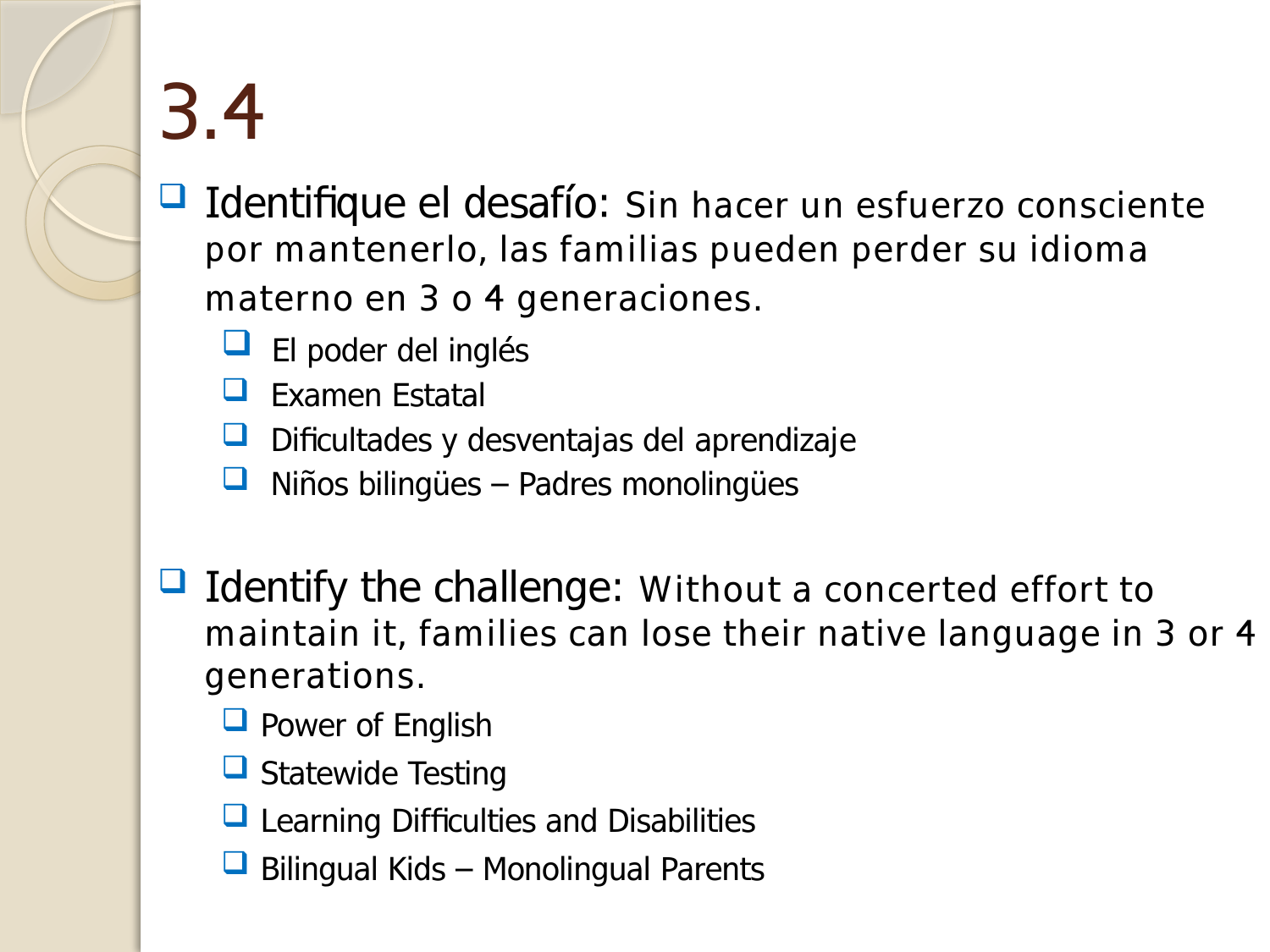

# 3.4
Identifique el desafío: Sin hacer un esfuerzo consciente por mantenerlo, las familias pueden perder su idioma materno en 3 o 4 generaciones.
 El poder del inglés
 Examen Estatal
 Dificultades y desventajas del aprendizaje
 Niños bilingües – Padres monolingües

Identify the challenge: Without a concerted effort to maintain it, families can lose their native language in 3 or 4 generations.
Power of English
Statewide Testing
Learning Difficulties and Disabilities
Bilingual Kids – Monolingual Parents